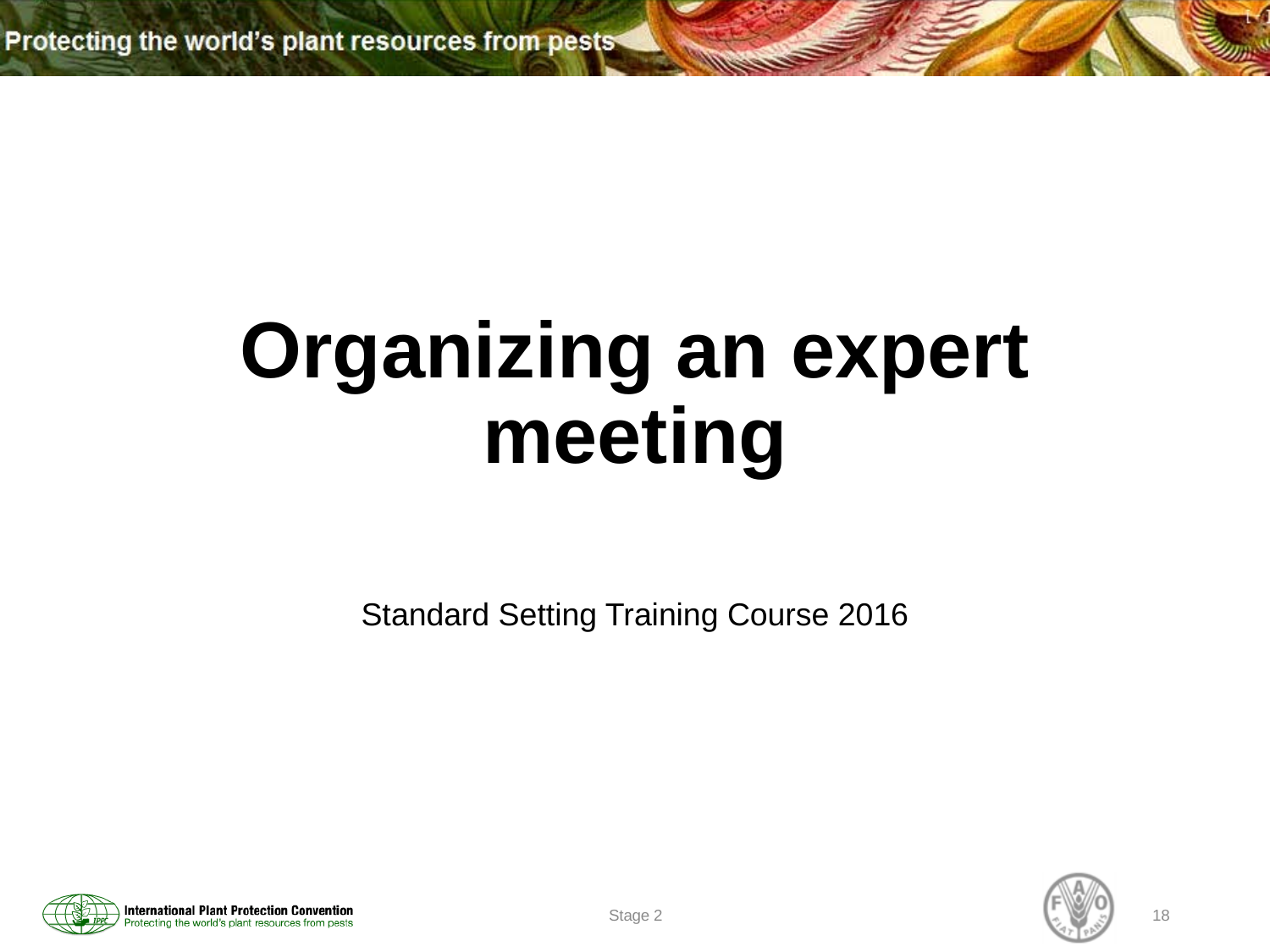

# Organizing an expert meeting
Standard Setting Training Course 2016
Stage 2
18